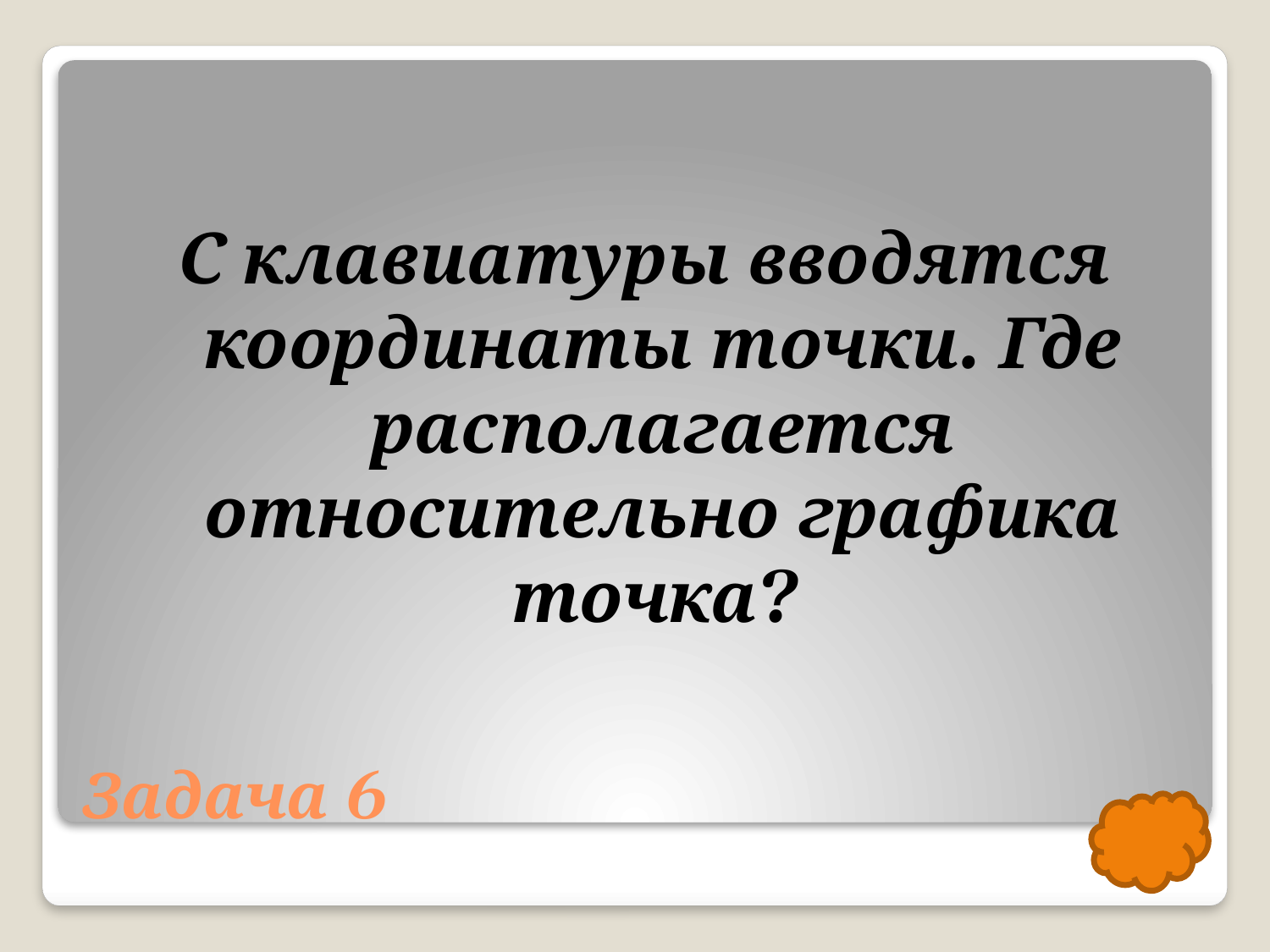

С клавиатуры вводятся координаты точки. Где располагается относительно графика точка?

# Задача 6